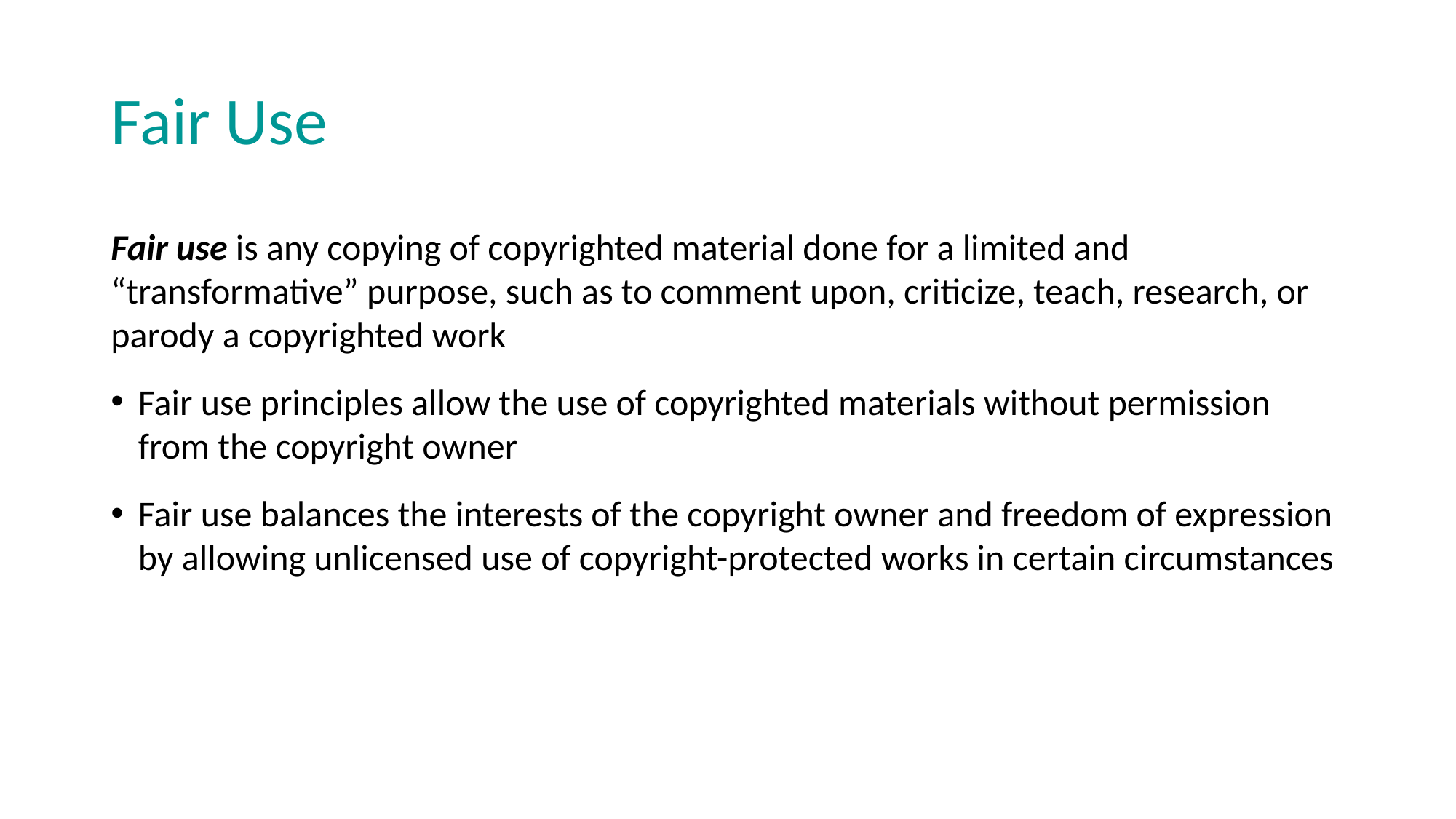

# Fair Use
Fair use is any copying of copyrighted material done for a limited and “transformative” purpose, such as to comment upon, criticize, teach, research, or parody a copyrighted work
Fair use principles allow the use of copyrighted materials without permission from the copyright owner
Fair use balances the interests of the copyright owner and freedom of expression by allowing unlicensed use of copyright-protected works in certain circumstances